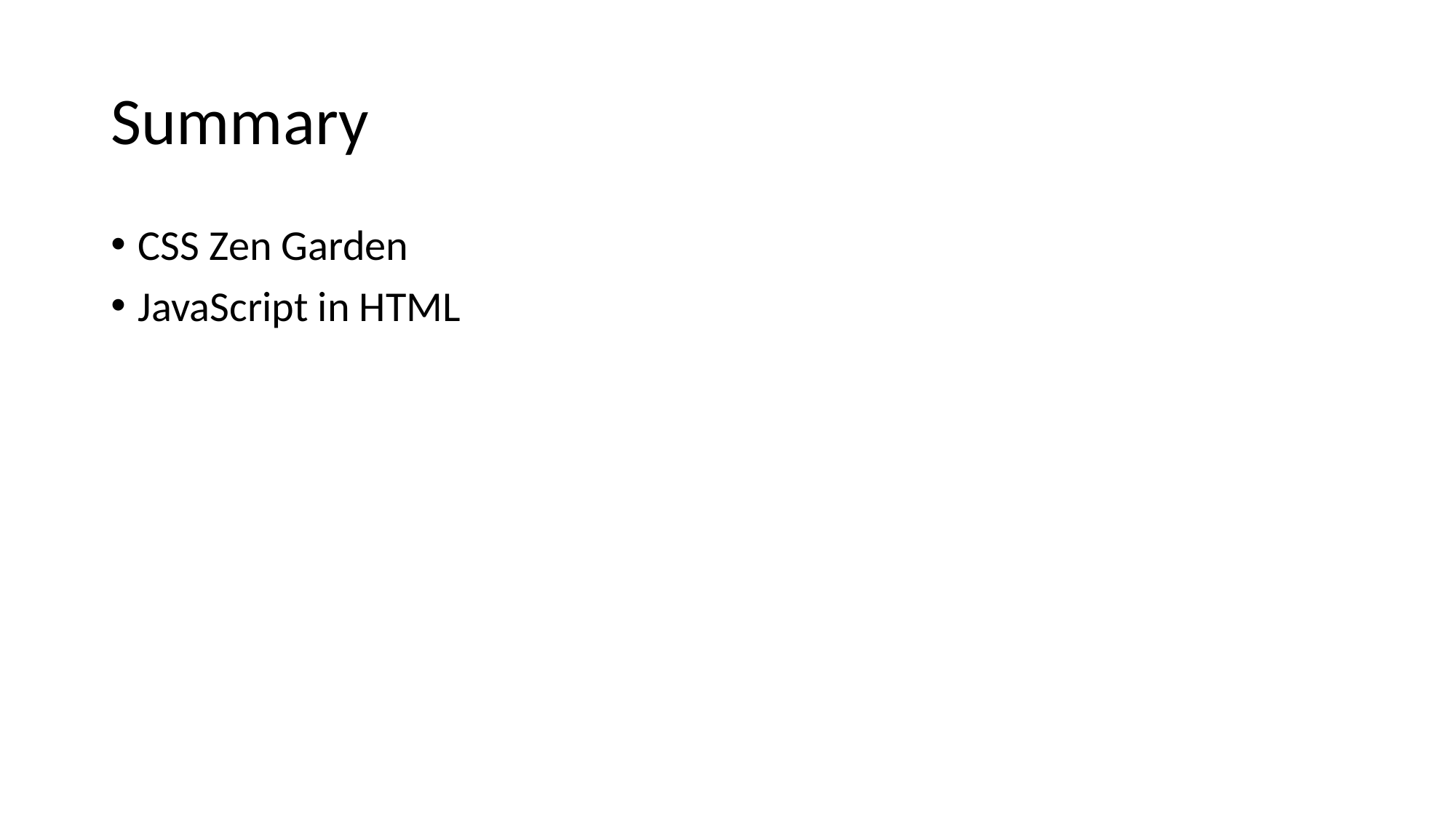

# Summary
CSS Zen Garden
JavaScript in HTML